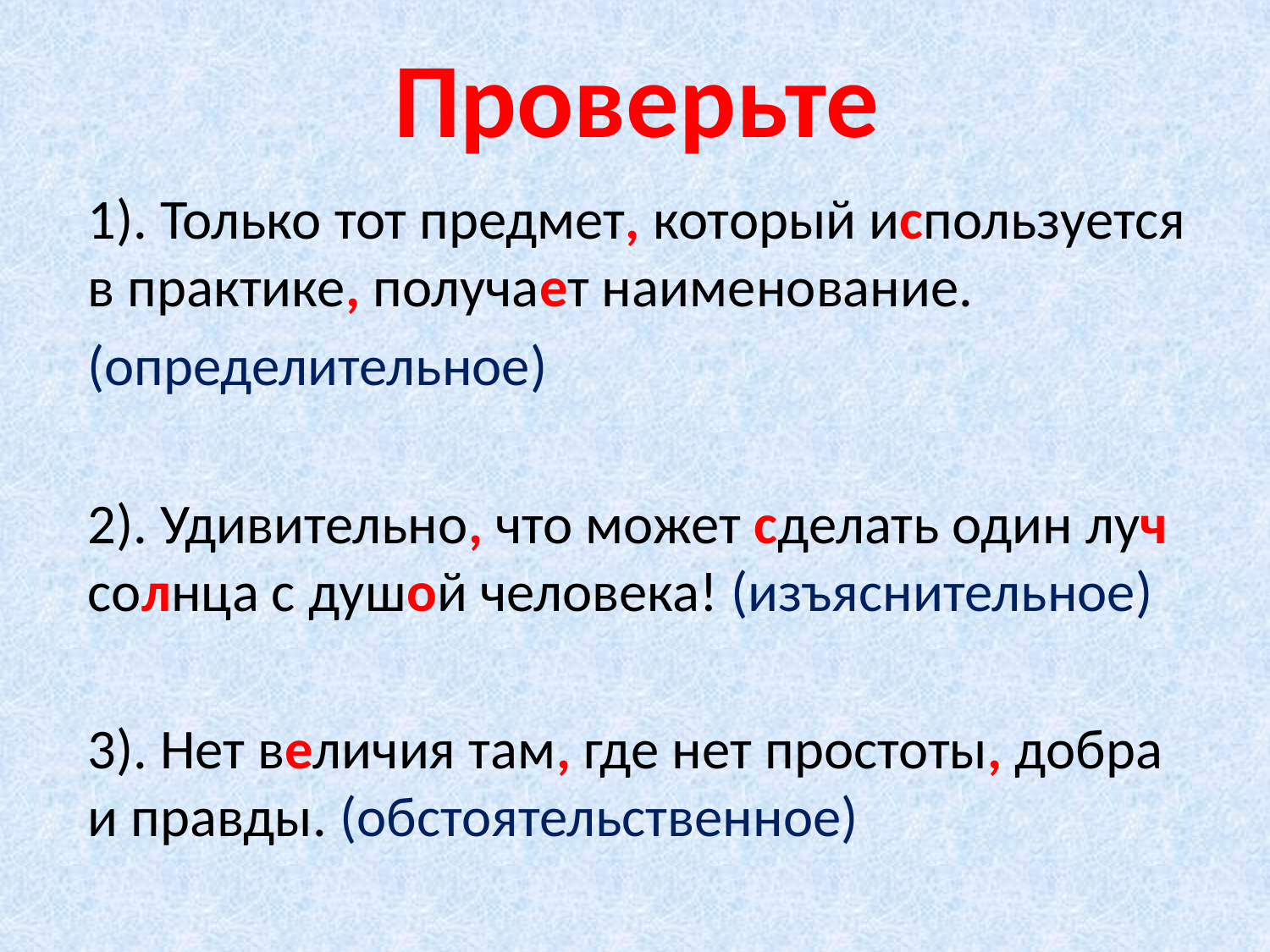

# Проверьте
1). Только тот предмет, который используется в практике, получает наименование.
(определительное)

2). Удивительно, что может сделать один луч солнца с душой человека! (изъяснительное)

3). Нет величия там, где нет простоты, добра и правды. (обстоятельственное)